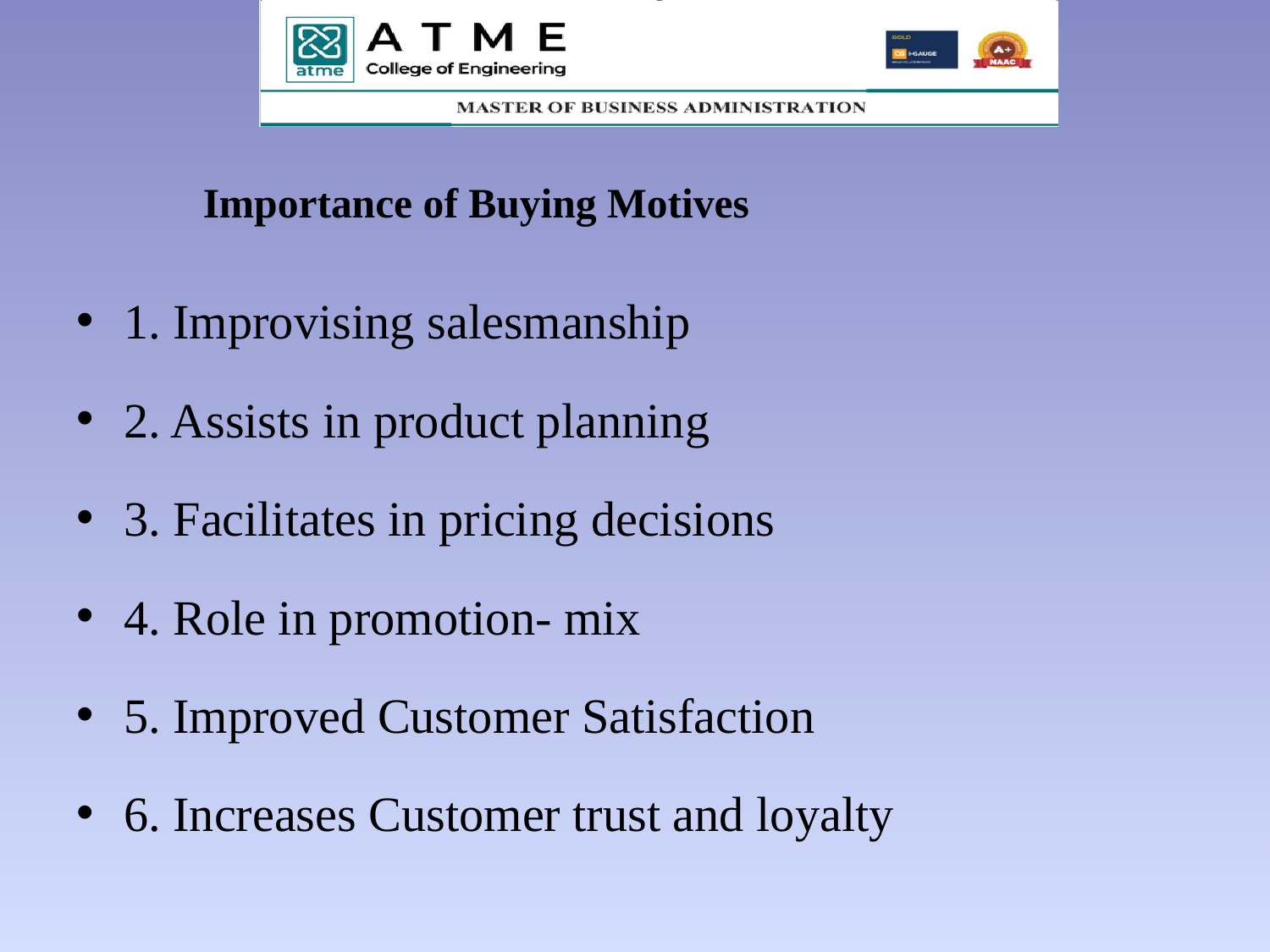

# Importance of Buying Motives
1. Improvising salesmanship
2. Assists in product planning
3. Facilitates in pricing decisions
4. Role in promotion- mix
5. Improved Customer Satisfaction
6. Increases Customer trust and loyalty